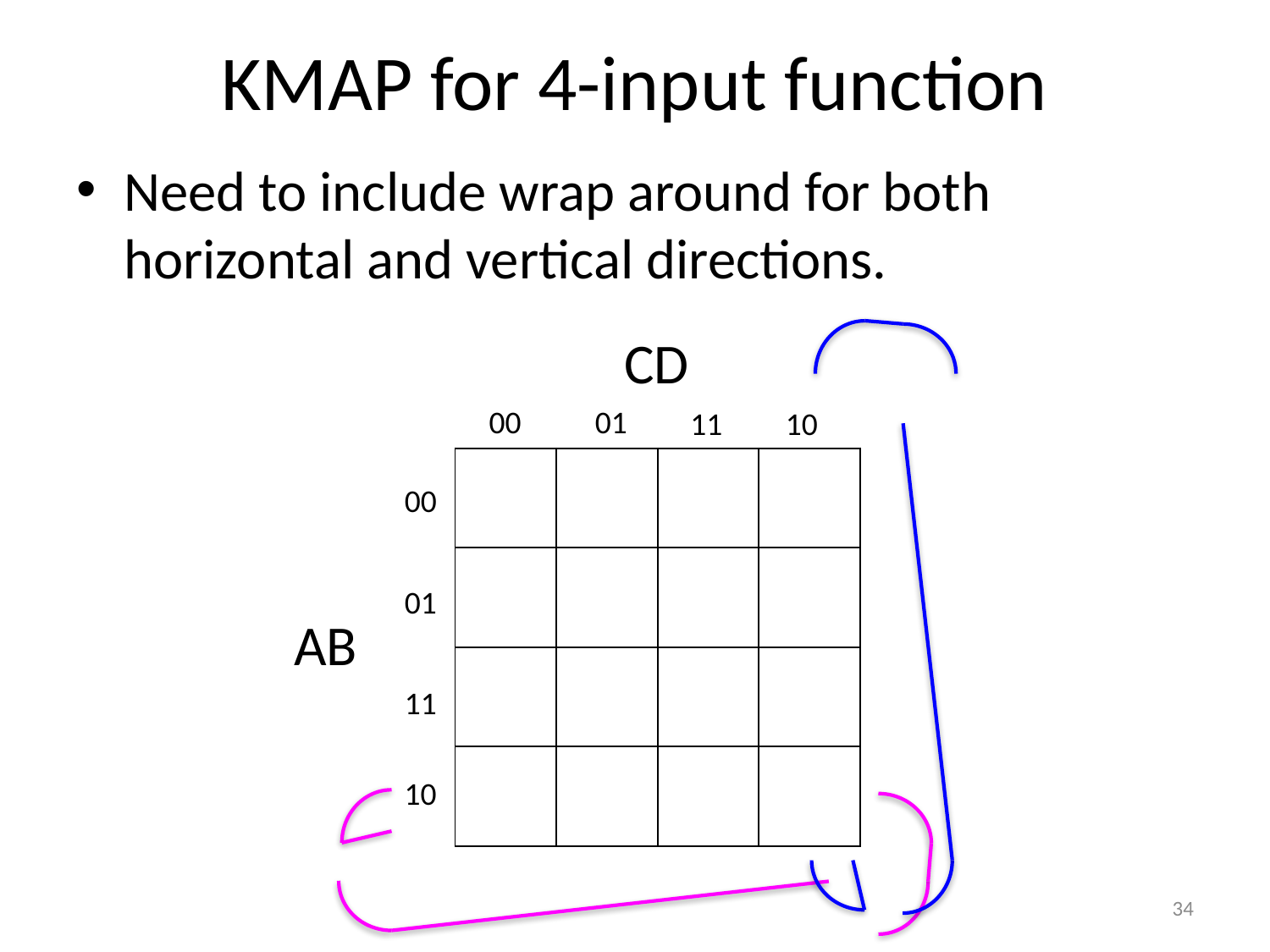

# KMAP for 4-input function
Need to include wrap around for both horizontal and vertical directions.
CD
00
01
11
10
|  |  |  |  |
| --- | --- | --- | --- |
|  |  |  |  |
|  |  |  |  |
|  |  |  |  |
00

01
AB
11
10

34